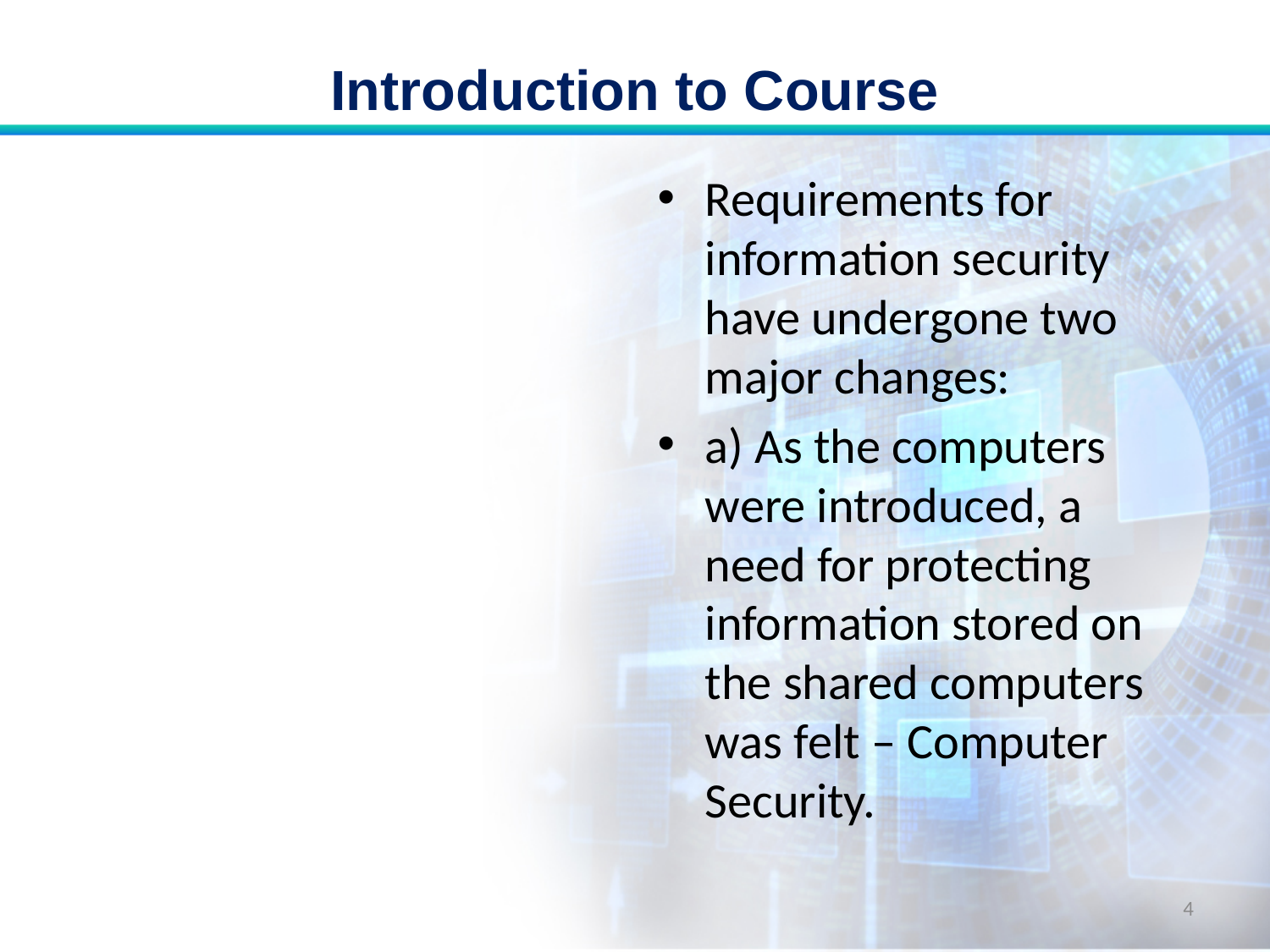

# Introduction to Course
Requirements for information security have undergone two major changes:
a) As the computers were introduced, a need for protecting information stored on the shared computers was felt – Computer Security.

4